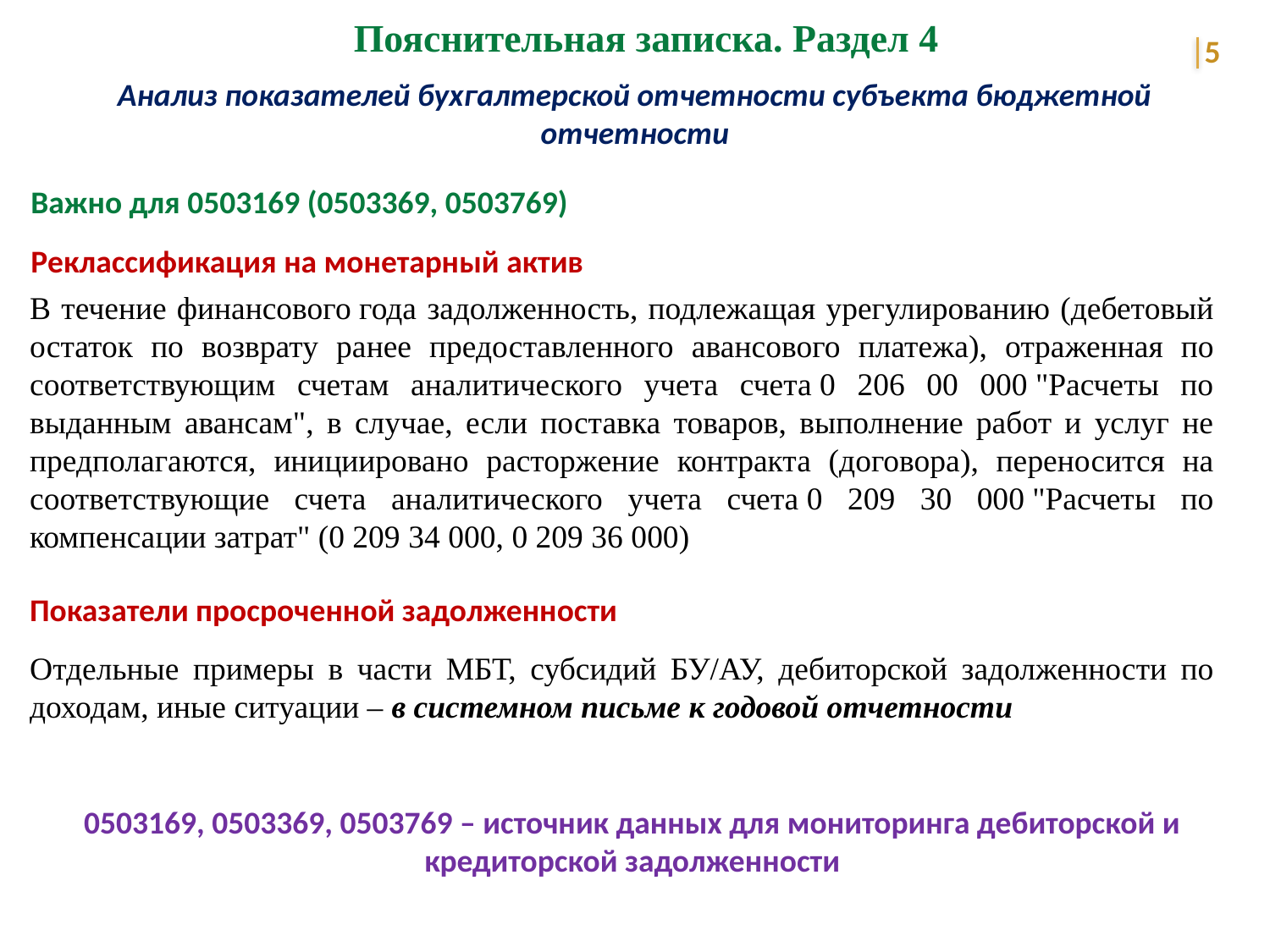

Пояснительная записка. Раздел 4
5
Анализ показателей бухгалтерской отчетности субъекта бюджетной отчетности
Важно для 0503169 (0503369, 0503769)
Реклассификация на монетарный актив
В течение финансового года задолженность, подлежащая урегулированию (дебетовый остаток по возврату ранее предоставленного авансового платежа), отраженная по соответствующим счетам аналитического учета счета 0 206 00 000 "Расчеты по выданным авансам", в случае, если поставка товаров, выполнение работ и услуг не предполагаются, инициировано расторжение контракта (договора), переносится на соответствующие счета аналитического учета счета 0 209 30 000 "Расчеты по компенсации затрат" (0 209 34 000, 0 209 36 000)
Показатели просроченной задолженности
Отдельные примеры в части МБТ, субсидий БУ/АУ, дебиторской задолженности по доходам, иные ситуации – в системном письме к годовой отчетности
0503169, 0503369, 0503769 – источник данных для мониторинга дебиторской и кредиторской задолженности